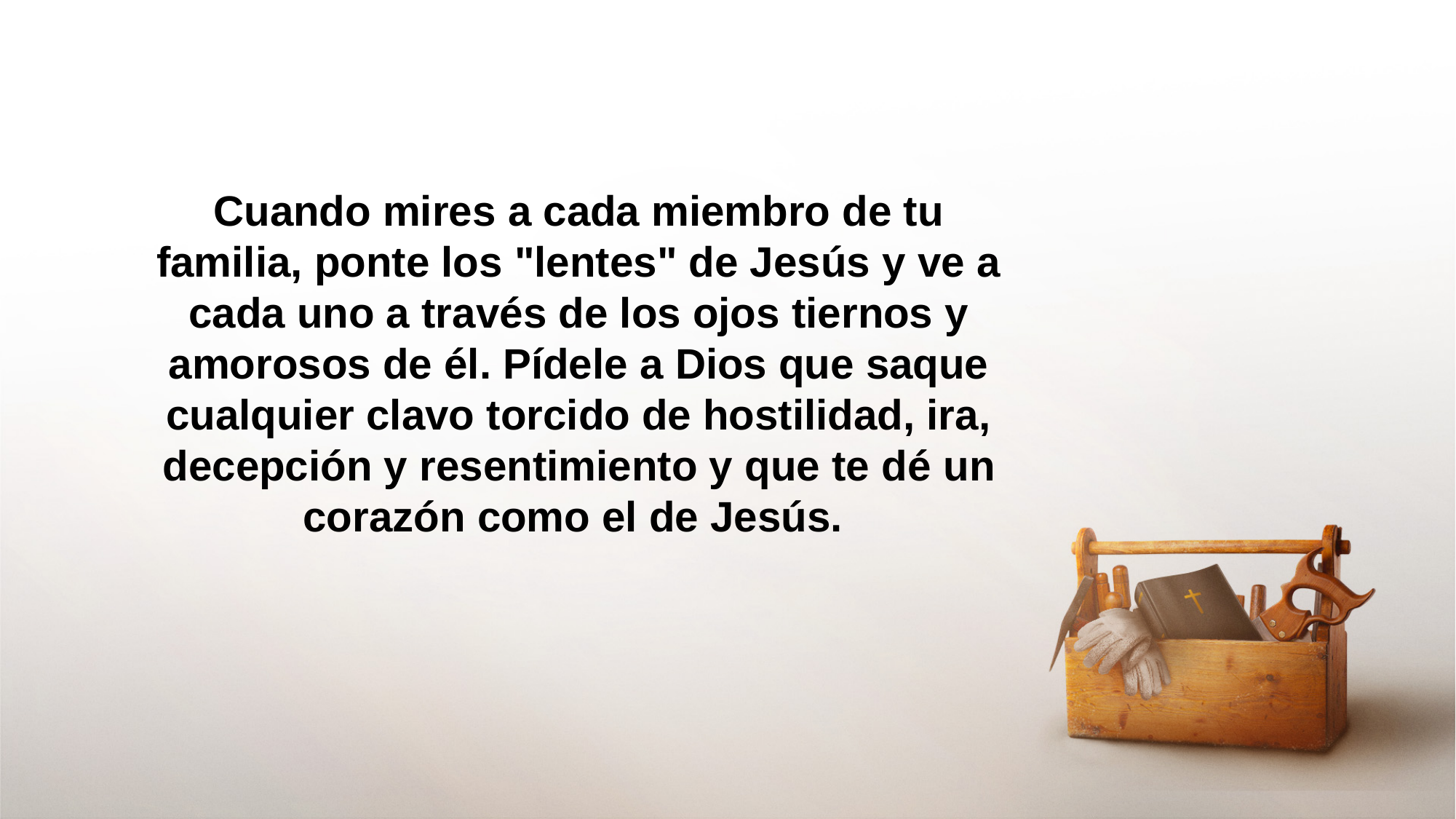

Cuando mires a cada miembro de tu familia, ponte los "lentes" de Jesús y ve a cada uno a través de los ojos tiernos y amorosos de él. Pídele a Dios que saque cualquier clavo torcido de hostilidad, ira, decepción y resentimiento y que te dé un corazón como el de Jesús.